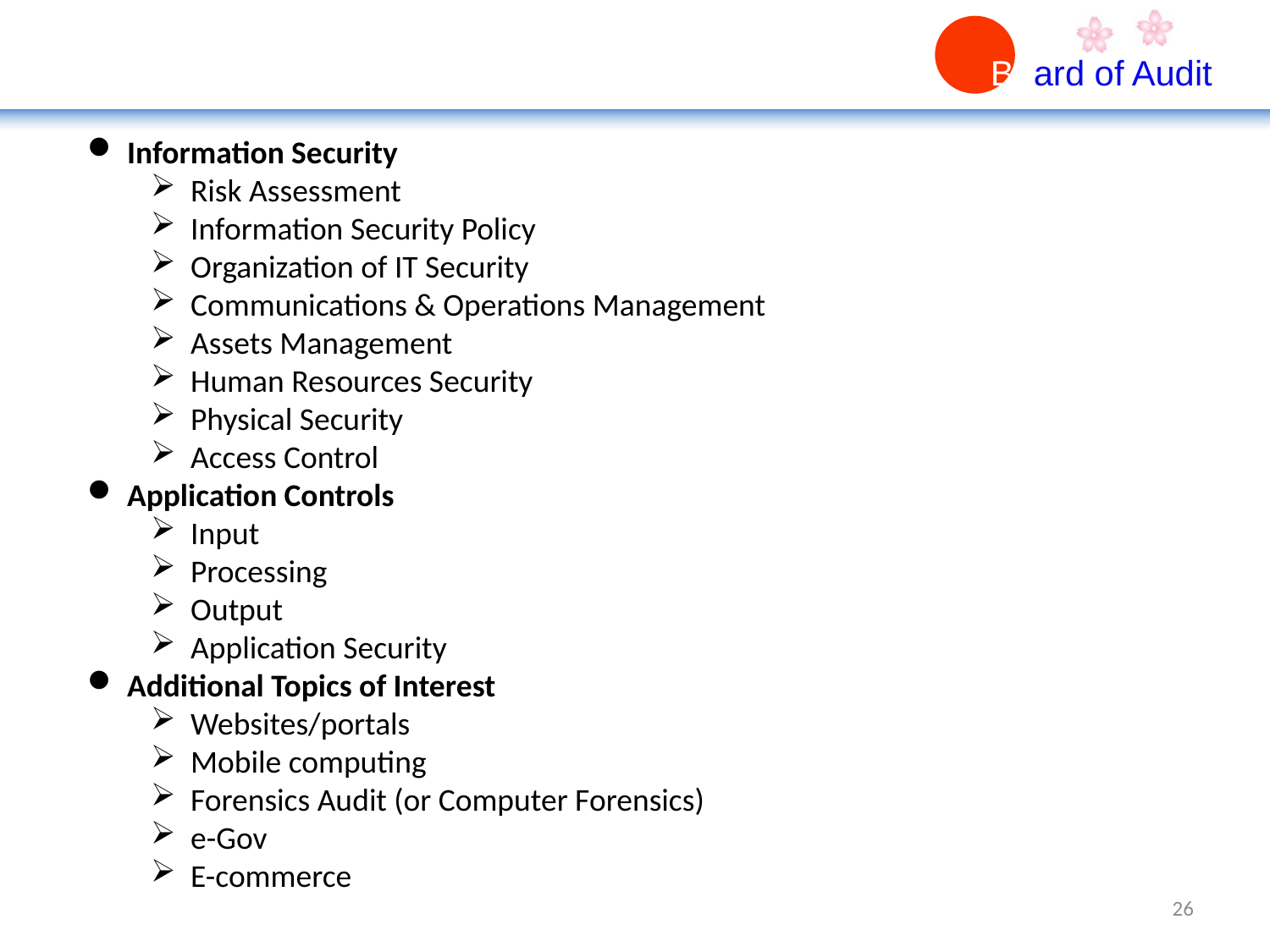

Information Security
Risk Assessment
Information Security Policy
Organization of IT Security
Communications & Operations Management
Assets Management
Human Resources Security
Physical Security
Access Control
Application Controls
Input
Processing
Output
Application Security
Additional Topics of Interest
Websites/portals
Mobile computing
Forensics Audit (or Computer Forensics)
e-Gov
E-commerce
26